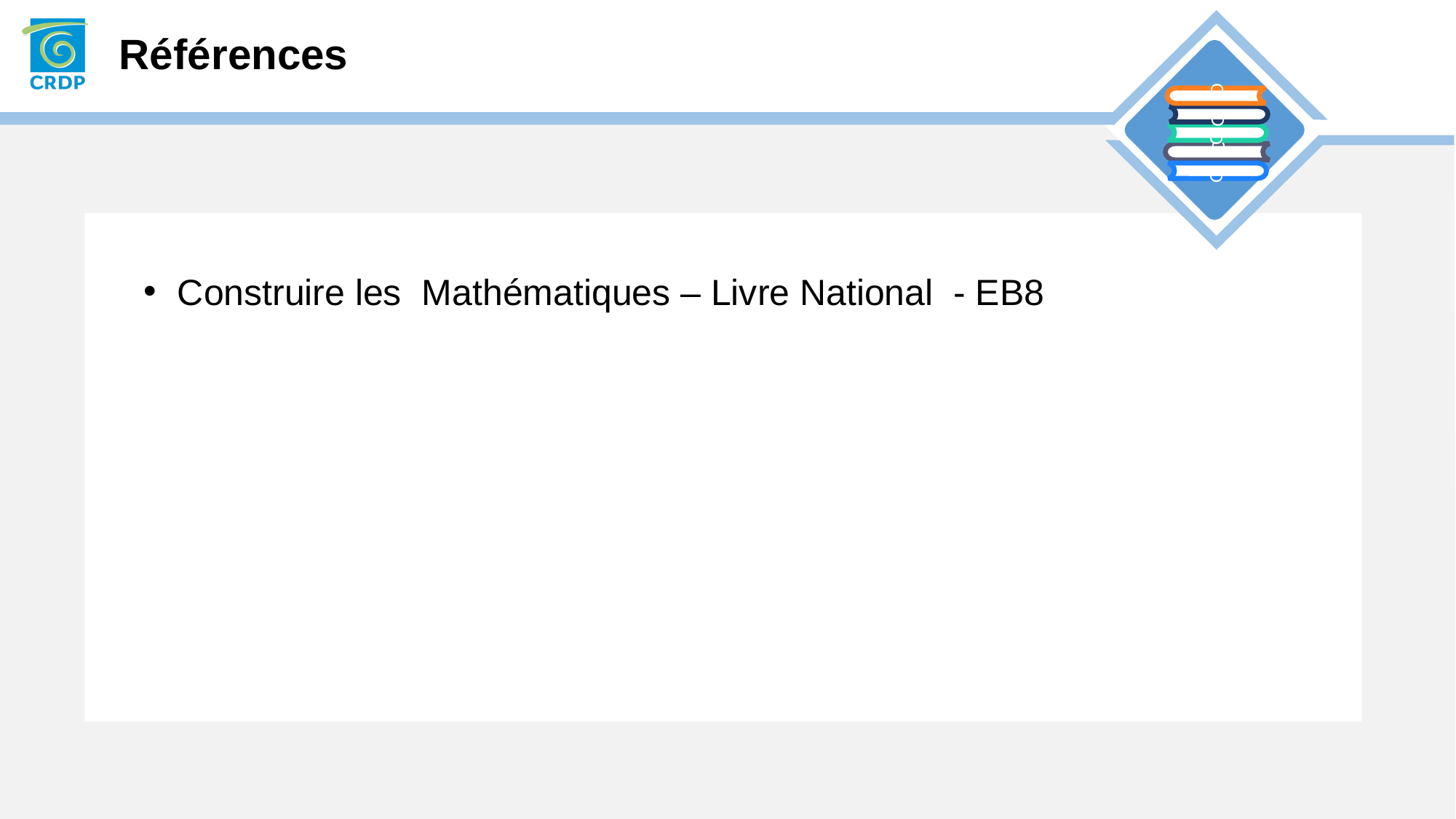

Construire les  Mathématiques – Livre National  - EB8